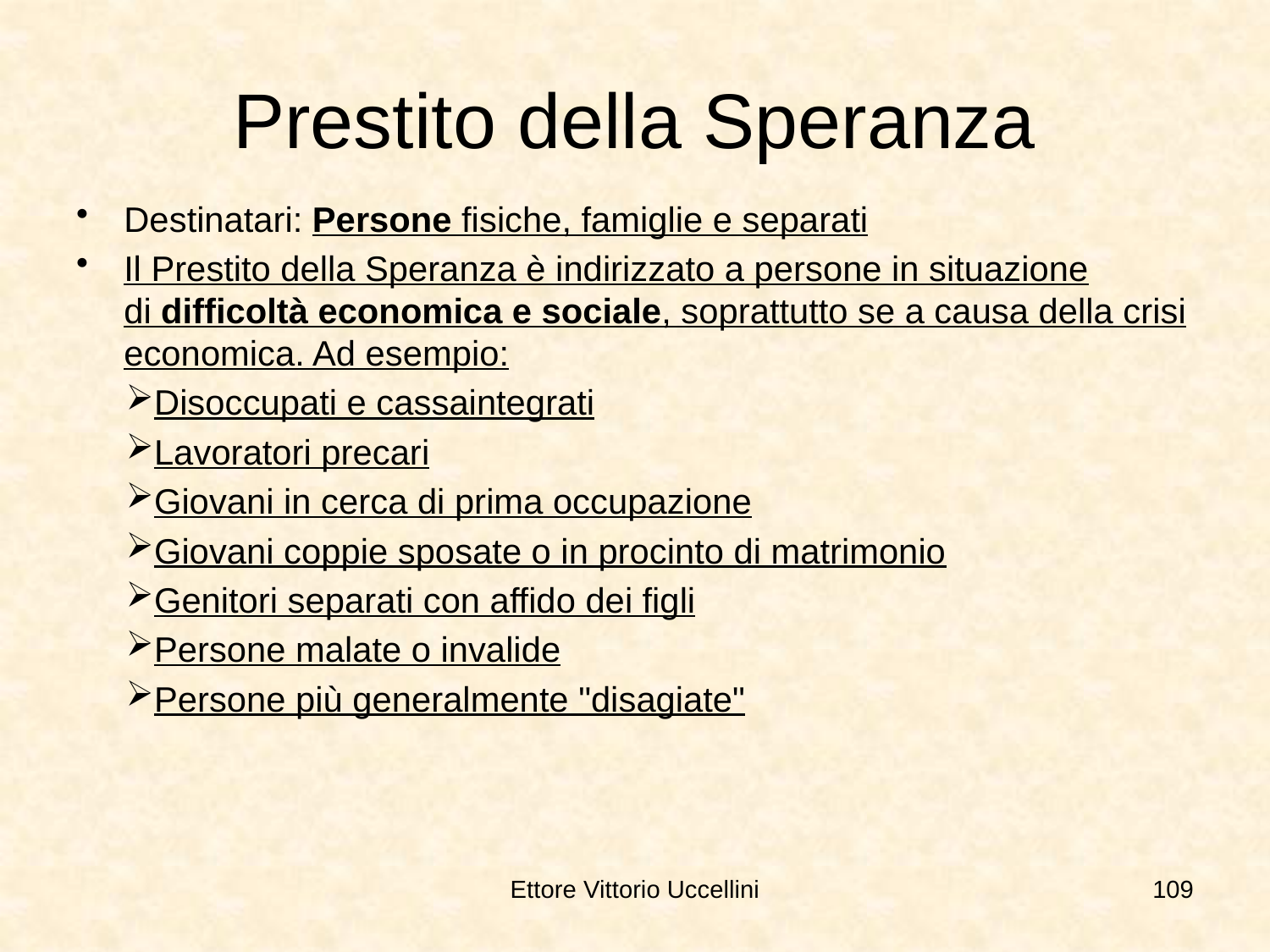

# Prestito della Speranza
Destinatari: Persone fisiche, famiglie e separati
Il Prestito della Speranza è indirizzato a persone in situazione di difficoltà economica e sociale, soprattutto se a causa della crisi economica. Ad esempio:
Disoccupati e cassaintegrati
Lavoratori precari
Giovani in cerca di prima occupazione
Giovani coppie sposate o in procinto di matrimonio
Genitori separati con affido dei figli
Persone malate o invalide
Persone più generalmente "disagiate"

Ettore Vittorio Uccellini
109